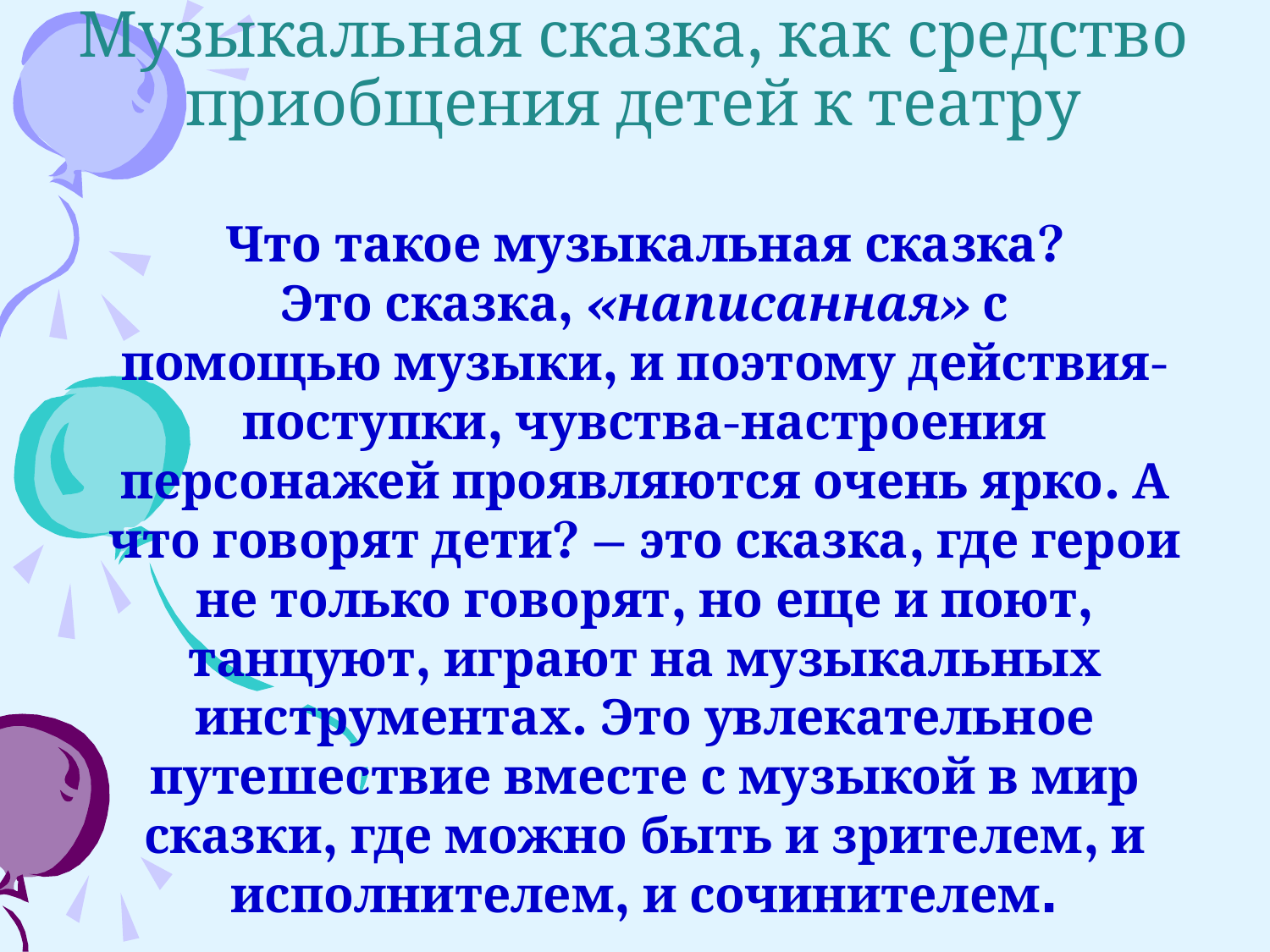

# Музыкальная сказка, как средство приобщения детей к театру
Что такое музыкальная сказка? Это сказка, «написанная» с помощью музыки, и поэтому действия-поступки, чувства-настроения персонажей проявляются очень ярко. А что говорят дети? – это сказка, где герои не только говорят, но еще и поют, танцуют, играют на музыкальных инструментах. Это увлекательное путешествие вместе с музыкой в мир сказки, где можно быть и зрителем, и исполнителем, и сочинителем.